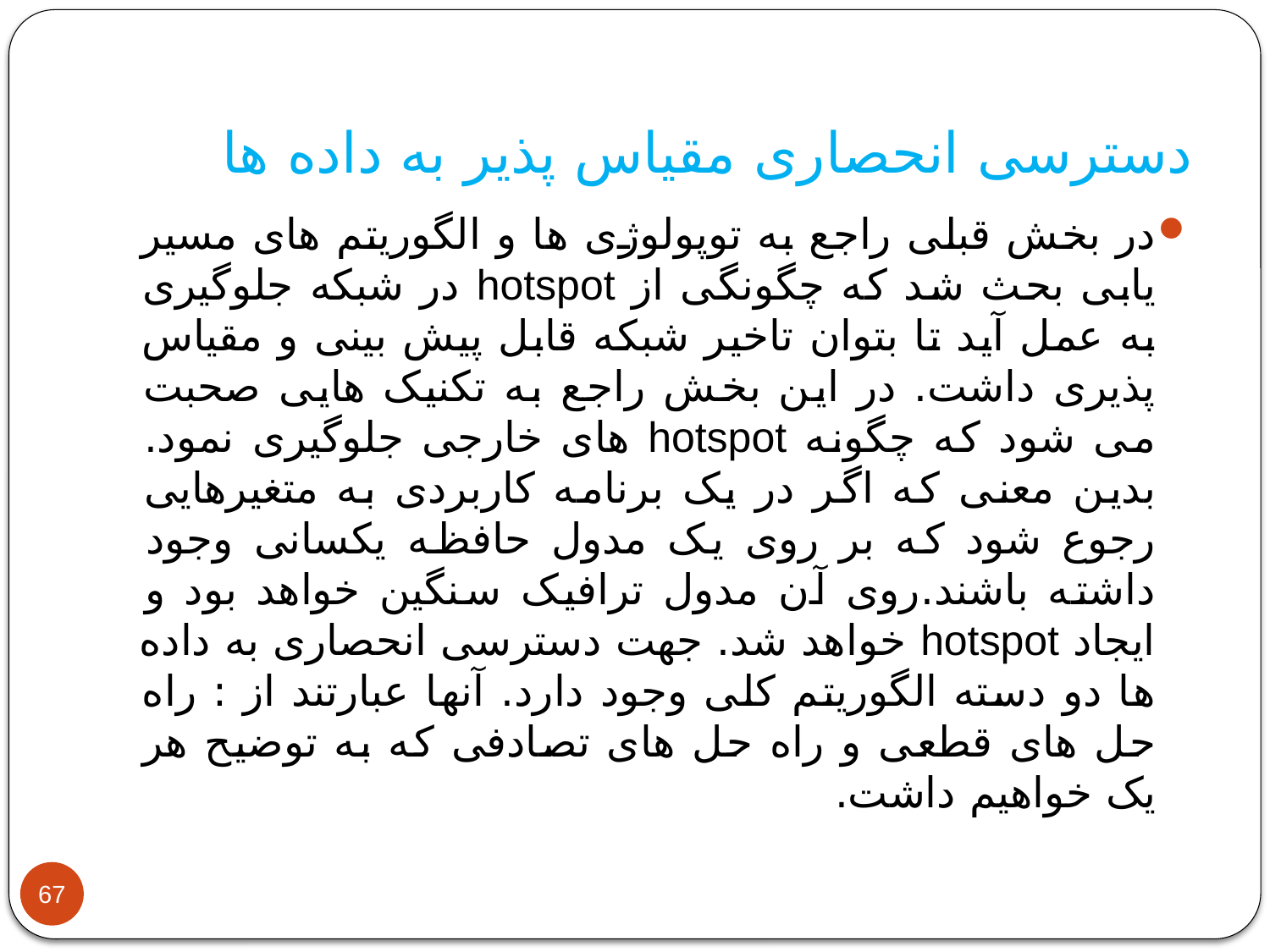

# دسترسی انحصاری مقیاس پذیر به داده ها
در بخش قبلی راجع به توپولوژی ها و الگوریتم های مسیر یابی بحث شد که چگونگی از hotspot در شبکه جلوگیری به عمل آید تا بتوان تاخیر شبکه قابل پیش بینی و مقیاس پذیری داشت. در این بخش راجع به تکنیک هایی صحبت می شود که چگونه hotspot های خارجی جلوگیری نمود. بدین معنی که اگر در یک برنامه کاربردی به متغیرهایی رجوع شود که بر روی یک مدول حافظه یکسانی وجود داشته باشند.روی آن مدول ترافیک سنگین خواهد بود و ایجاد hotspot خواهد شد. جهت دسترسی انحصاری به داده ها دو دسته الگوریتم کلی وجود دارد. آنها عبارتند از : راه حل های قطعی و راه حل های تصادفی که به توضیح هر یک خواهیم داشت.
67